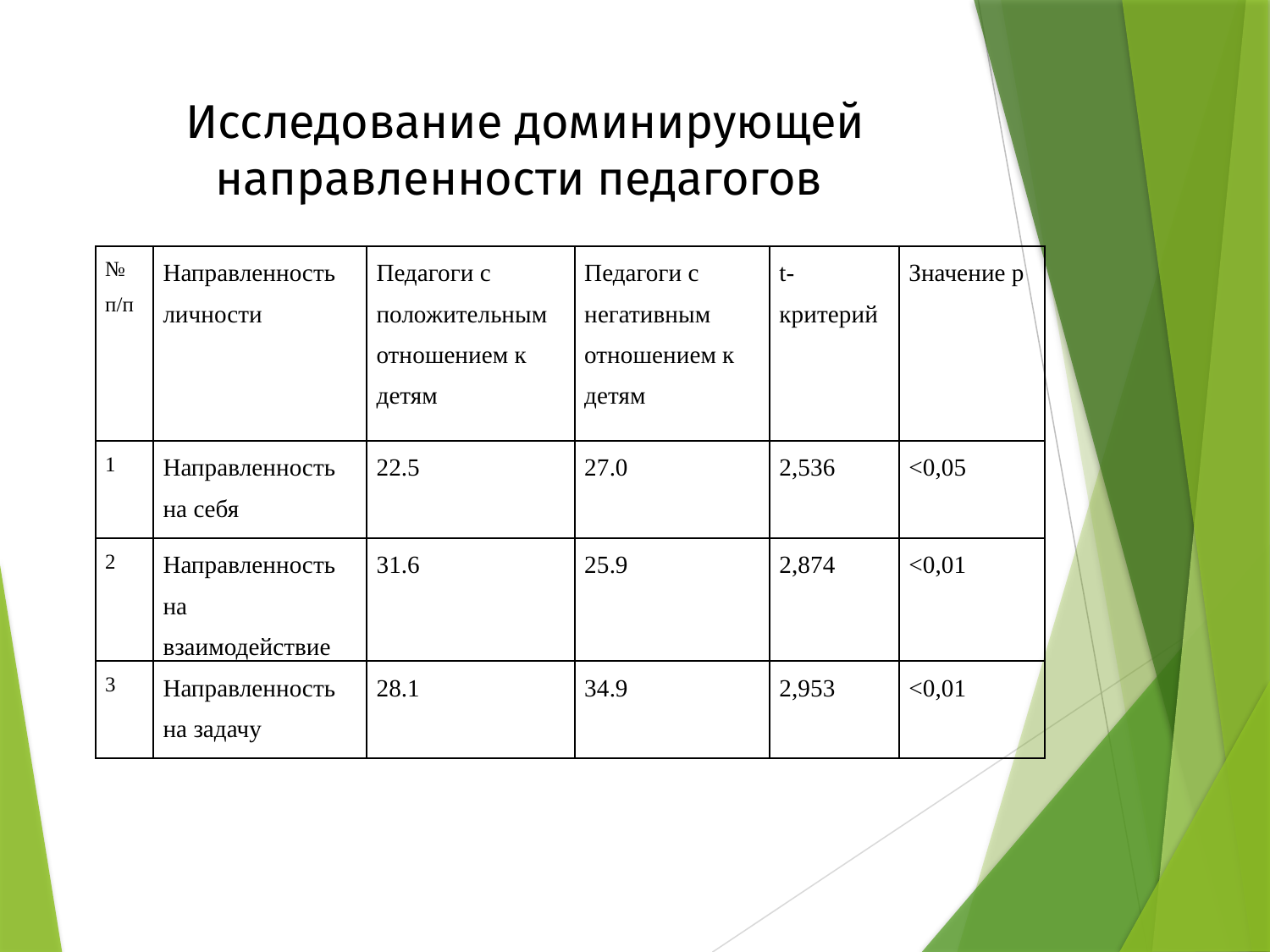

# Исследование доминирующей направленности педагогов
| № п/п | Направленность личности | Педагоги с положительным отношением к детям | Педагоги с негативным отношением к детям | t-критерий | Значение p |
| --- | --- | --- | --- | --- | --- |
| 1 | Направленность на себя | 22.5 | 27.0 | 2,536 | <0,05 |
| 2 | Направленность на взаимодействие | 31.6 | 25.9 | 2,874 | <0,01 |
| 3 | Направленность на задачу | 28.1 | 34.9 | 2,953 | <0,01 |